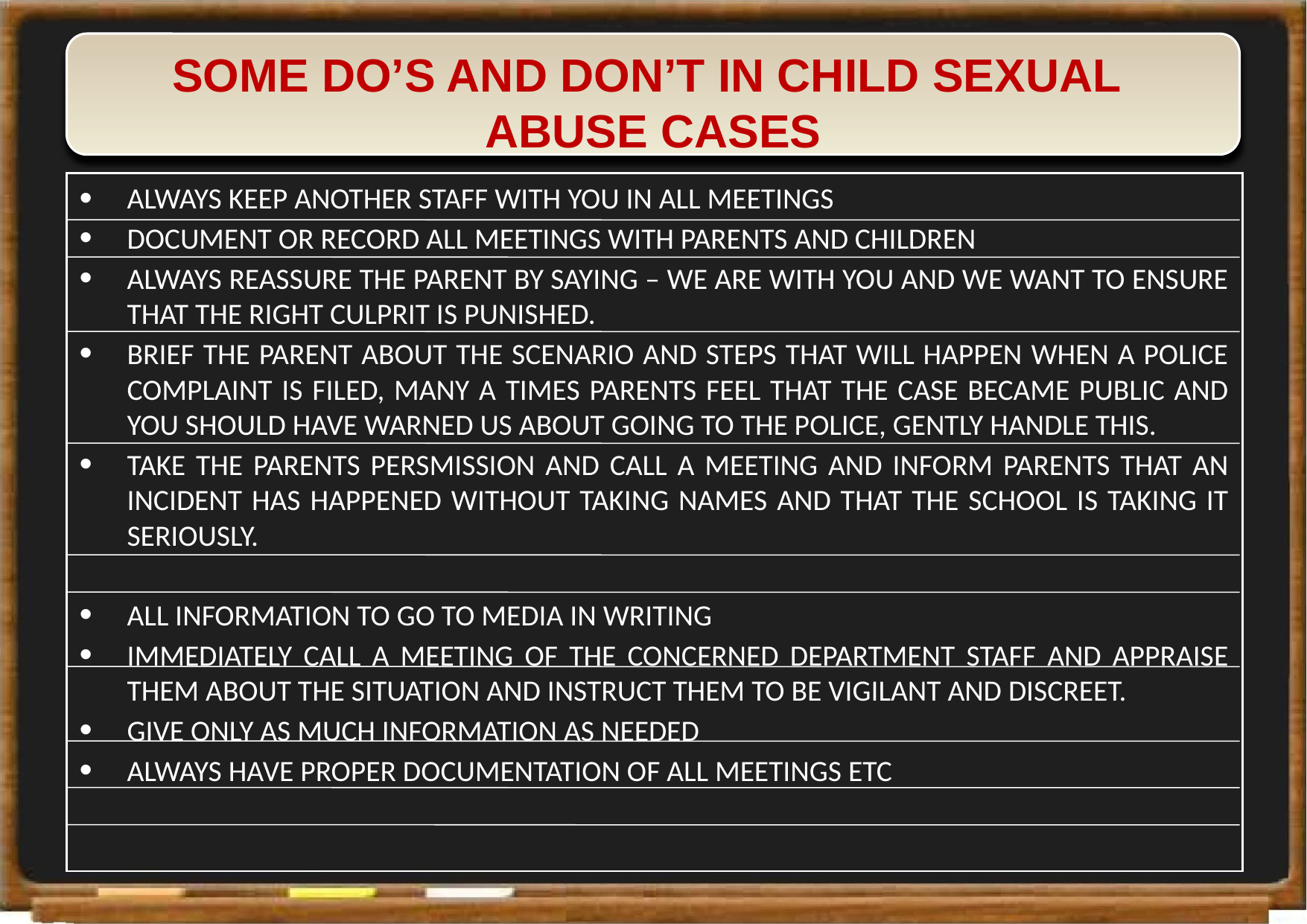

# SOME DO’S AND DON’T IN CHILD SEXUAL ABUSE CASES

ALWAYS KEEP ANOTHER STAFF WITH YOU IN ALL MEETINGS
DOCUMENT OR RECORD ALL MEETINGS WITH PARENTS AND CHILDREN
ALWAYS REASSURE THE PARENT BY SAYING – WE ARE WITH YOU AND WE WANT TO ENSURE THAT THE RIGHT CULPRIT IS PUNISHED.
BRIEF THE PARENT ABOUT THE SCENARIO AND STEPS THAT WILL HAPPEN WHEN A POLICE COMPLAINT IS FILED, MANY A TIMES PARENTS FEEL THAT THE CASE BECAME PUBLIC AND YOU SHOULD HAVE WARNED US ABOUT GOING TO THE POLICE, GENTLY HANDLE THIS.
TAKE THE PARENTS PERSMISSION AND CALL A MEETING AND INFORM PARENTS THAT AN INCIDENT HAS HAPPENED WITHOUT TAKING NAMES AND THAT THE SCHOOL IS TAKING IT SERIOUSLY.

ALL INFORMATION TO GO TO MEDIA IN WRITING
IMMEDIATELY CALL A MEETING OF THE CONCERNED DEPARTMENT STAFF AND APPRAISE THEM ABOUT THE SITUATION AND INSTRUCT THEM TO BE VIGILANT AND DISCREET.
GIVE ONLY AS MUCH INFORMATION AS NEEDED
ALWAYS HAVE PROPER DOCUMENTATION OF ALL MEETINGS ETC